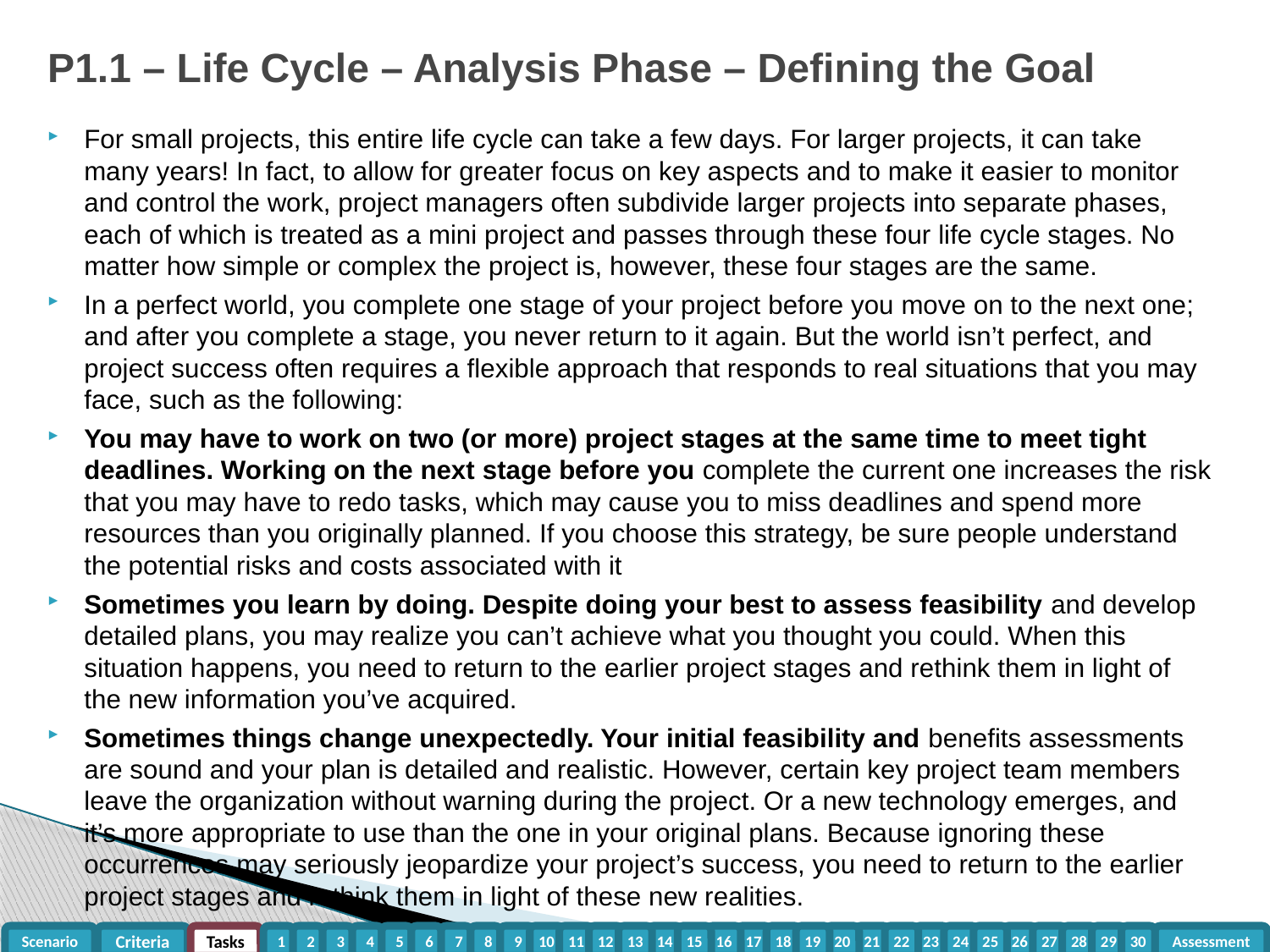

# P1.1 – Life Cycle – Analysis Phase – Defining the Goal
For small projects, this entire life cycle can take a few days. For larger projects, it can take many years! In fact, to allow for greater focus on key aspects and to make it easier to monitor and control the work, project managers often subdivide larger projects into separate phases, each of which is treated as a mini project and passes through these four life cycle stages. No matter how simple or complex the project is, however, these four stages are the same.
In a perfect world, you complete one stage of your project before you move on to the next one; and after you complete a stage, you never return to it again. But the world isn’t perfect, and project success often requires a flexible approach that responds to real situations that you may face, such as the following:
You may have to work on two (or more) project stages at the same time to meet tight deadlines. Working on the next stage before you complete the current one increases the risk that you may have to redo tasks, which may cause you to miss deadlines and spend more resources than you originally planned. If you choose this strategy, be sure people understand the potential risks and costs associated with it
Sometimes you learn by doing. Despite doing your best to assess feasibility and develop detailed plans, you may realize you can’t achieve what you thought you could. When this situation happens, you need to return to the earlier project stages and rethink them in light of the new information you’ve acquired.
Sometimes things change unexpectedly. Your initial feasibility and benefits assessments are sound and your plan is detailed and realistic. However, certain key project team members leave the organization without warning during the project. Or a new technology emerges, and it’s more appropriate to use than the one in your original plans. Because ignoring these occurrences may seriously jeopardize your project’s success, you need to return to the earlier project stages and rethink them in light of these new realities.